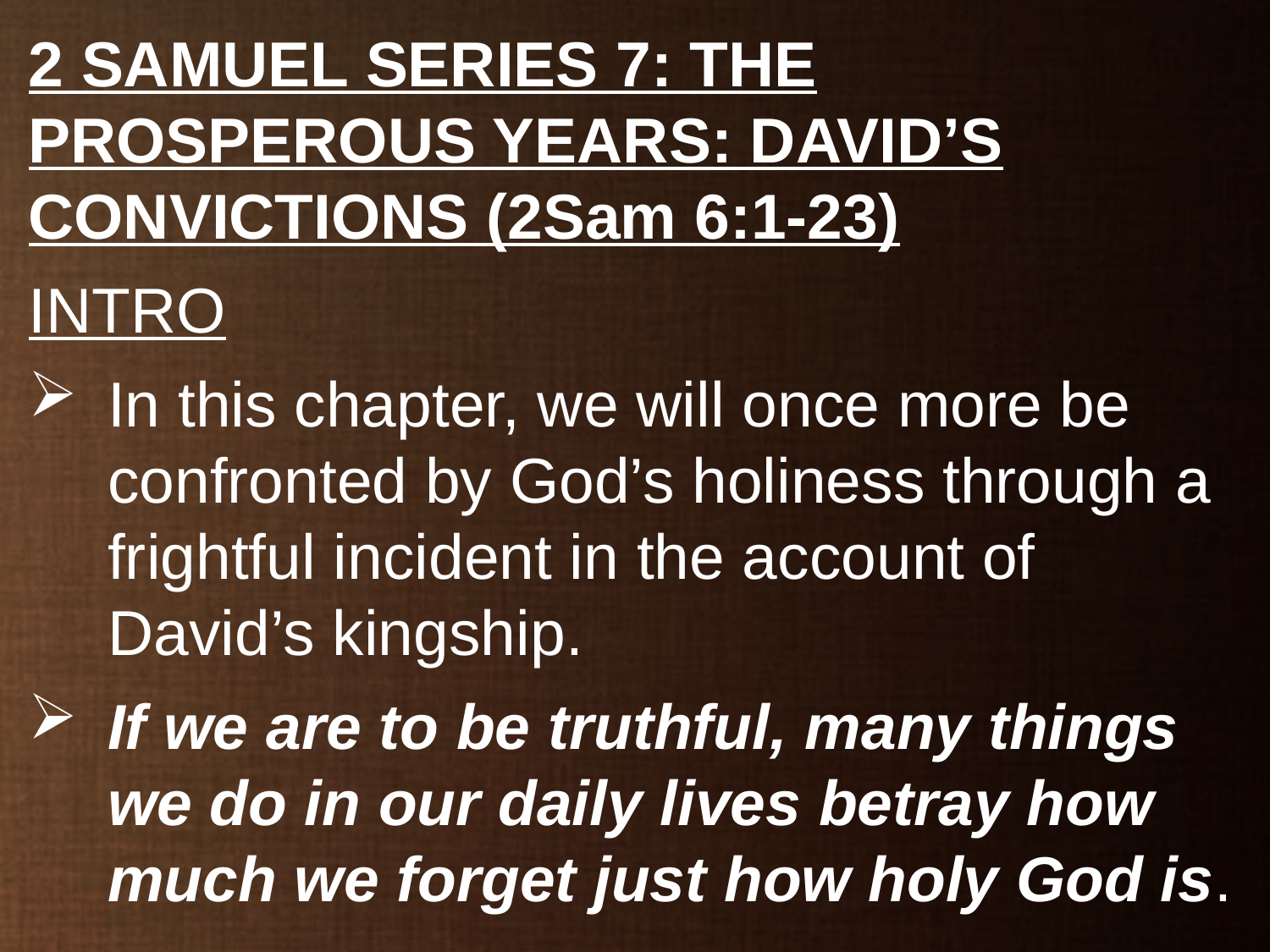

2 SAMUEL SERIES 7: THE PROSPEROUS YEARS: DAVID’S CONVICTIONS (2Sam 6:1-23)
INTRO
In this chapter, we will once more be confronted by God’s holiness through a frightful incident in the account of David’s kingship.
If we are to be truthful, many things we do in our daily lives betray how much we forget just how holy God is.